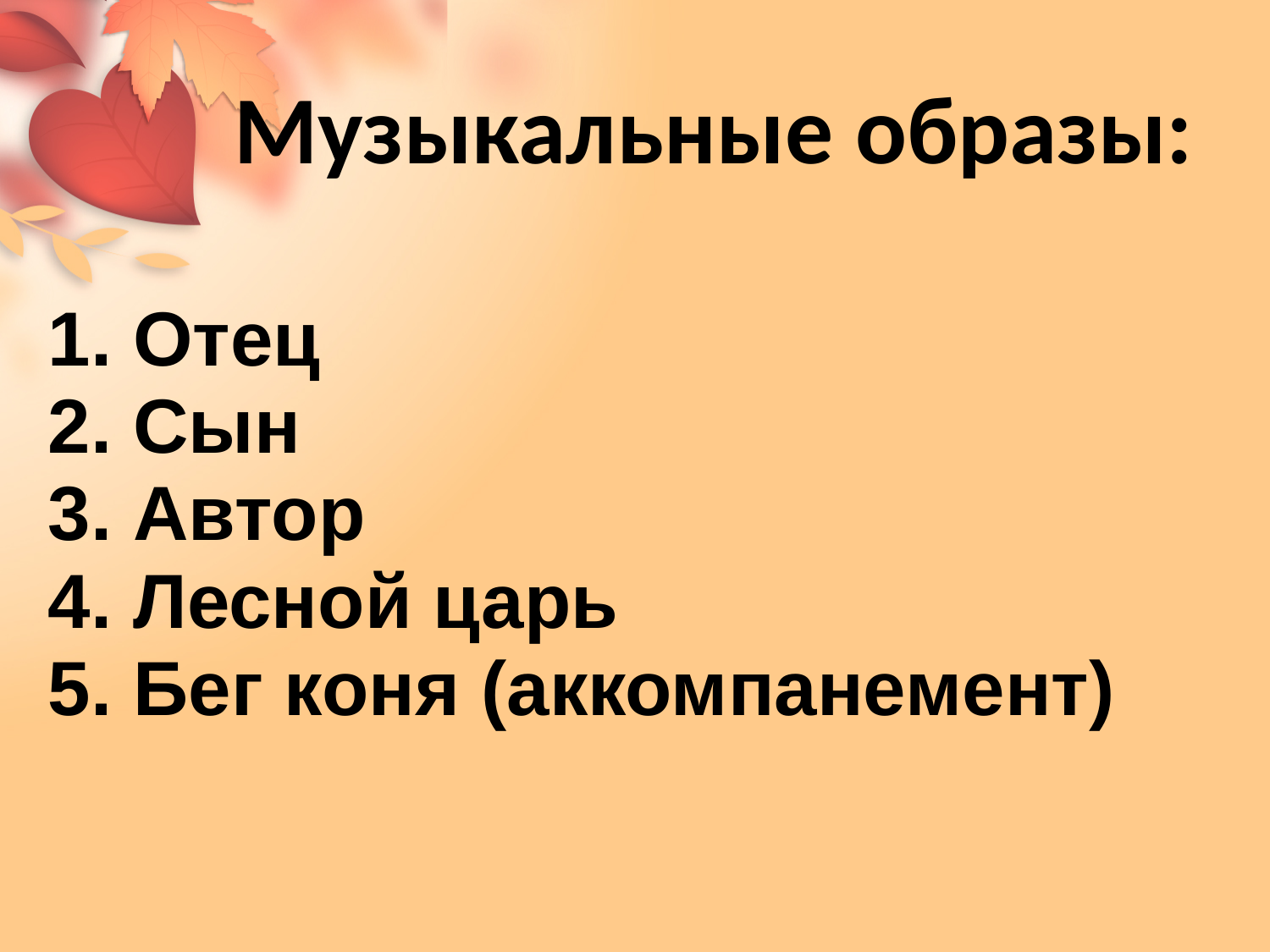

Музыкальные образы:
1. Отец
2. Сын
3. Автор
4. Лесной царь
5. Бег коня (аккомпанемент)